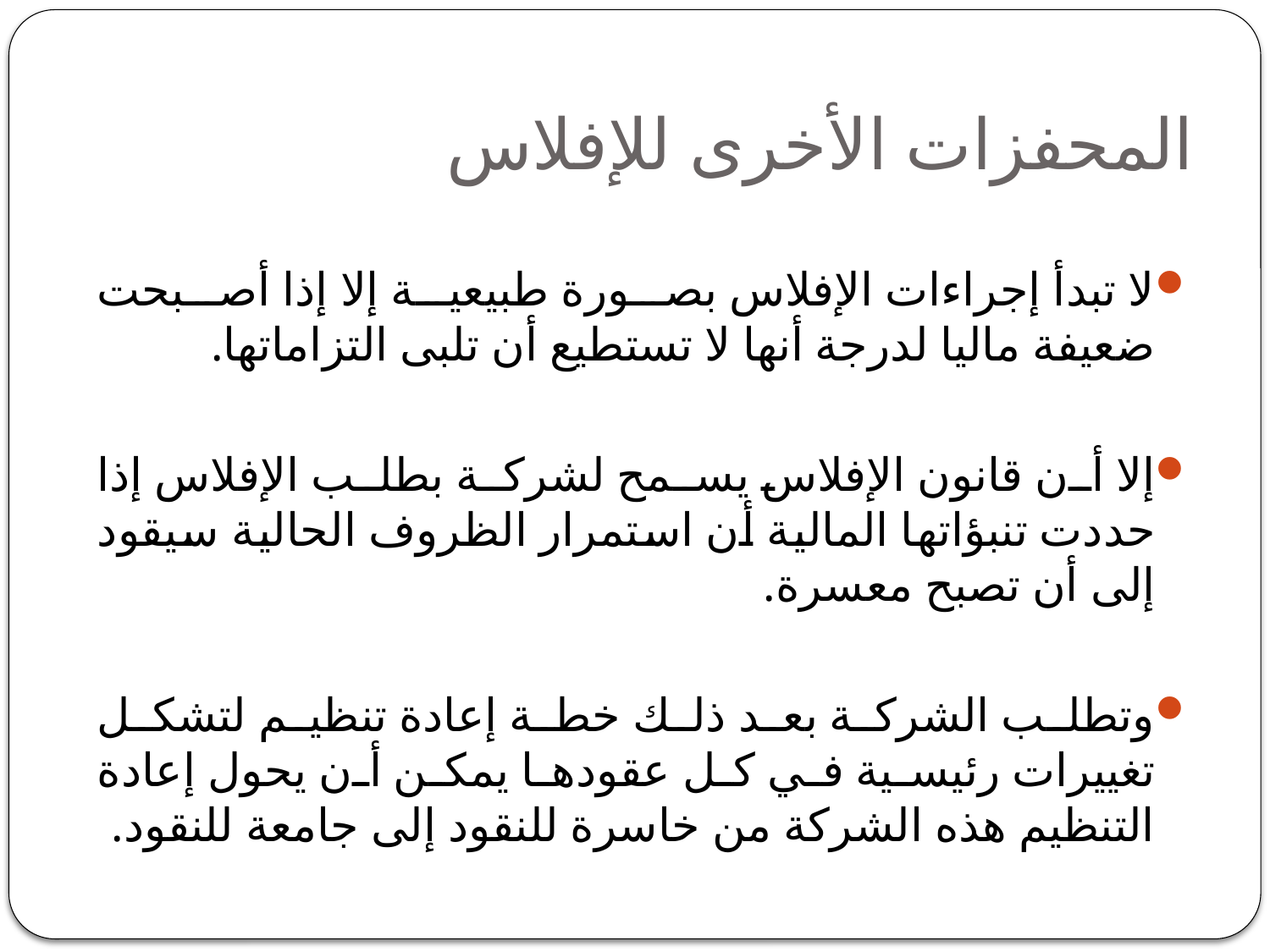

# المحفزات الأخرى للإفلاس
لا تبدأ إجراءات الإفلاس بصورة طبيعية إلا إذا أصبحت ضعيفة ماليا لدرجة أنها لا تستطيع أن تلبى التزاماتها.

إلا أن قانون الإفلاس يسمح لشركة بطلب الإفلاس إذا حددت تنبؤاتها المالية أن استمرار الظروف الحالية سيقود إلى أن تصبح معسرة.

وتطلب الشركة بعد ذلك خطة إعادة تنظيم لتشكل تغييرات رئيسية في كل عقودها يمكن أن يحول إعادة التنظيم هذه الشركة من خاسرة للنقود إلى جامعة للنقود.